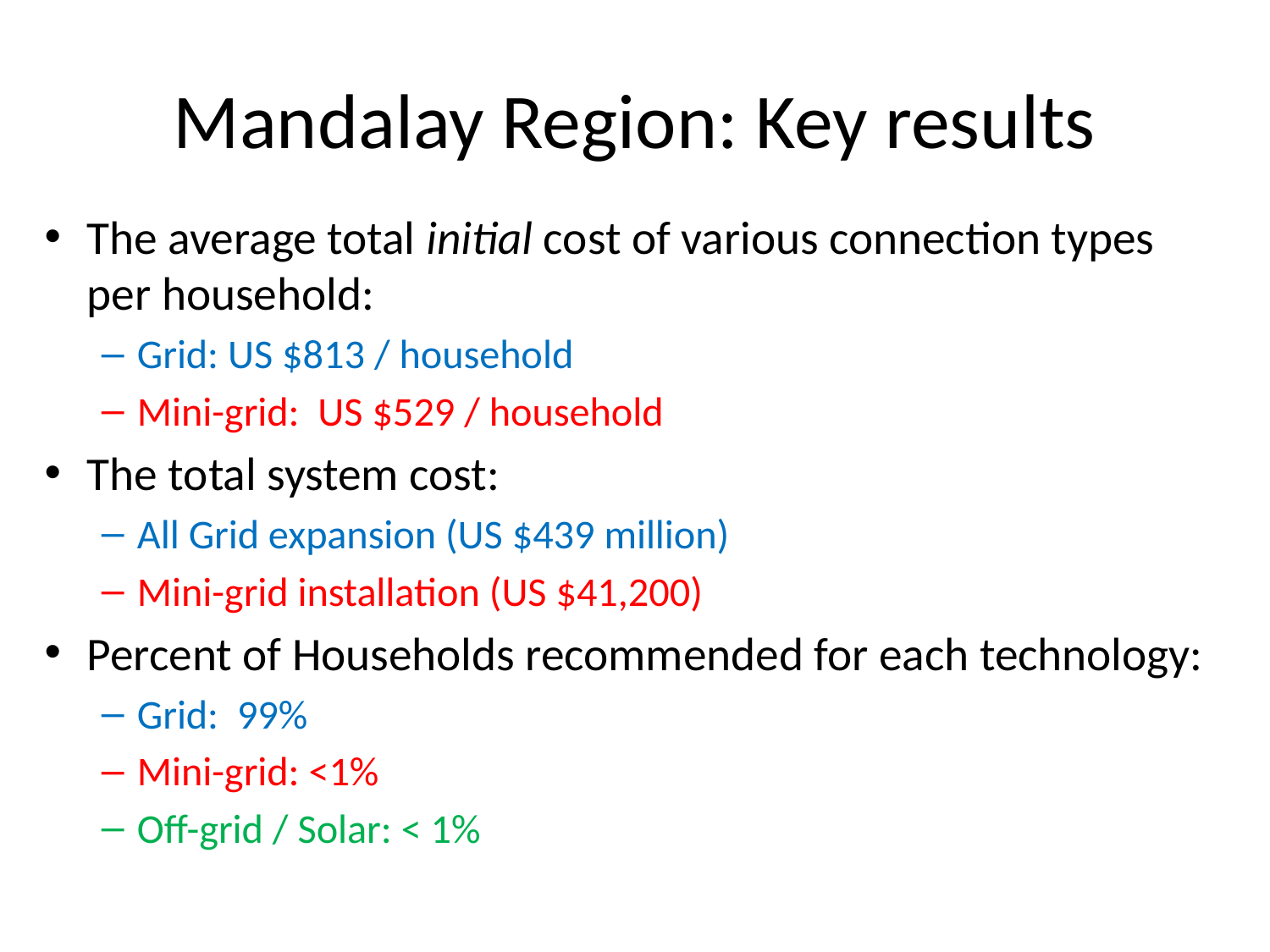

# Mandalay Region: Key results
The average total initial cost of various connection types per household:
Grid: US $813 / household
Mini-grid:  US $529 / household
The total system cost:
All Grid expansion (US $439 million)
Mini-grid installation (US $41,200)
Percent of Households recommended for each technology:
Grid:  99%
Mini-grid: <1%
Off-grid / Solar: < 1%